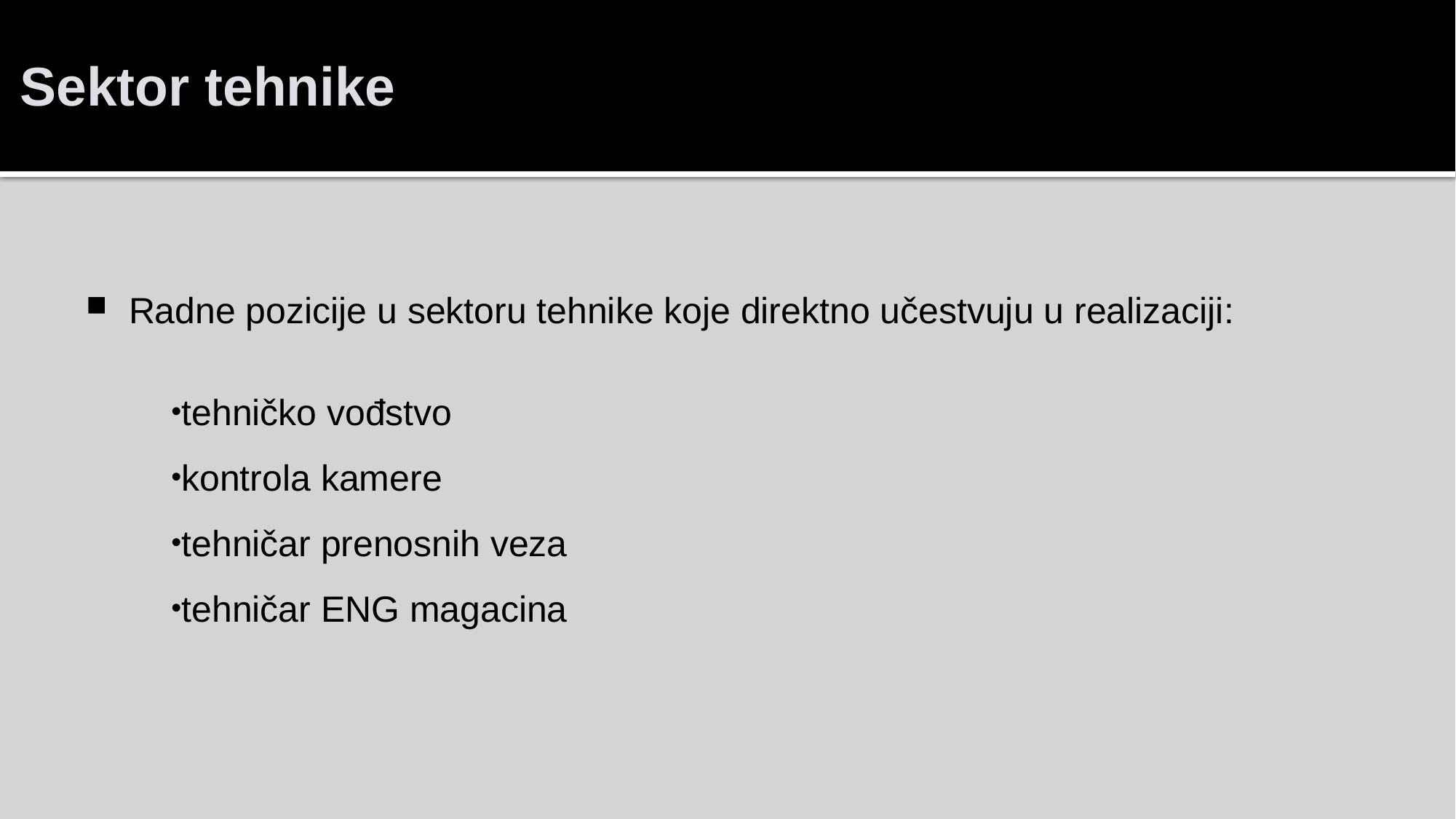

# Sektor tehnike

Radne pozicije u sektoru tehnike koje direktno učestvuju u realizaciji:

tehničko vođstvo
kontrola kamere
tehničar prenosnih veza
tehničar ENG magacina